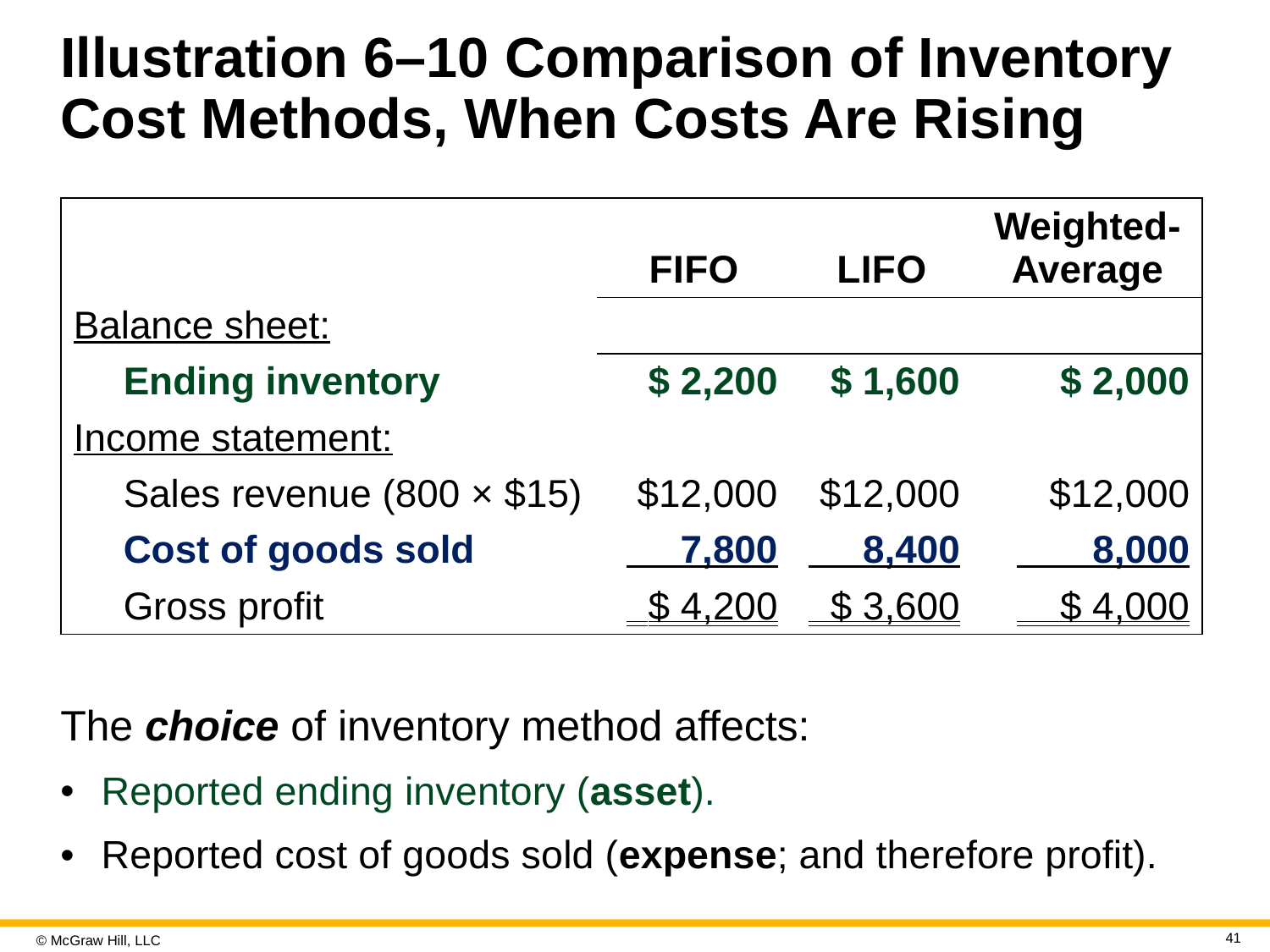

# Illustration 6–10 Comparison of Inventory Cost Methods, When Costs Are Rising
|  | F I F O | L I F O | Weighted-Average |
| --- | --- | --- | --- |
| Balance sheet: |  |  |  |
| Ending inventory | $ 2,200 | $ 1,600 | $ 2,000 |
| Income statement: |  |  |  |
| Sales revenue (800 × $15) | $12,000 | $12,000 | $12,000 |
| Cost of goods sold | 7,800 | 8,400 | 8,000 |
| Gross profit | $ 4,200 | $ 3,600 | $ 4,000 |
The choice of inventory method affects:
Reported ending inventory (asset).
Reported cost of goods sold (expense; and therefore profit).
41